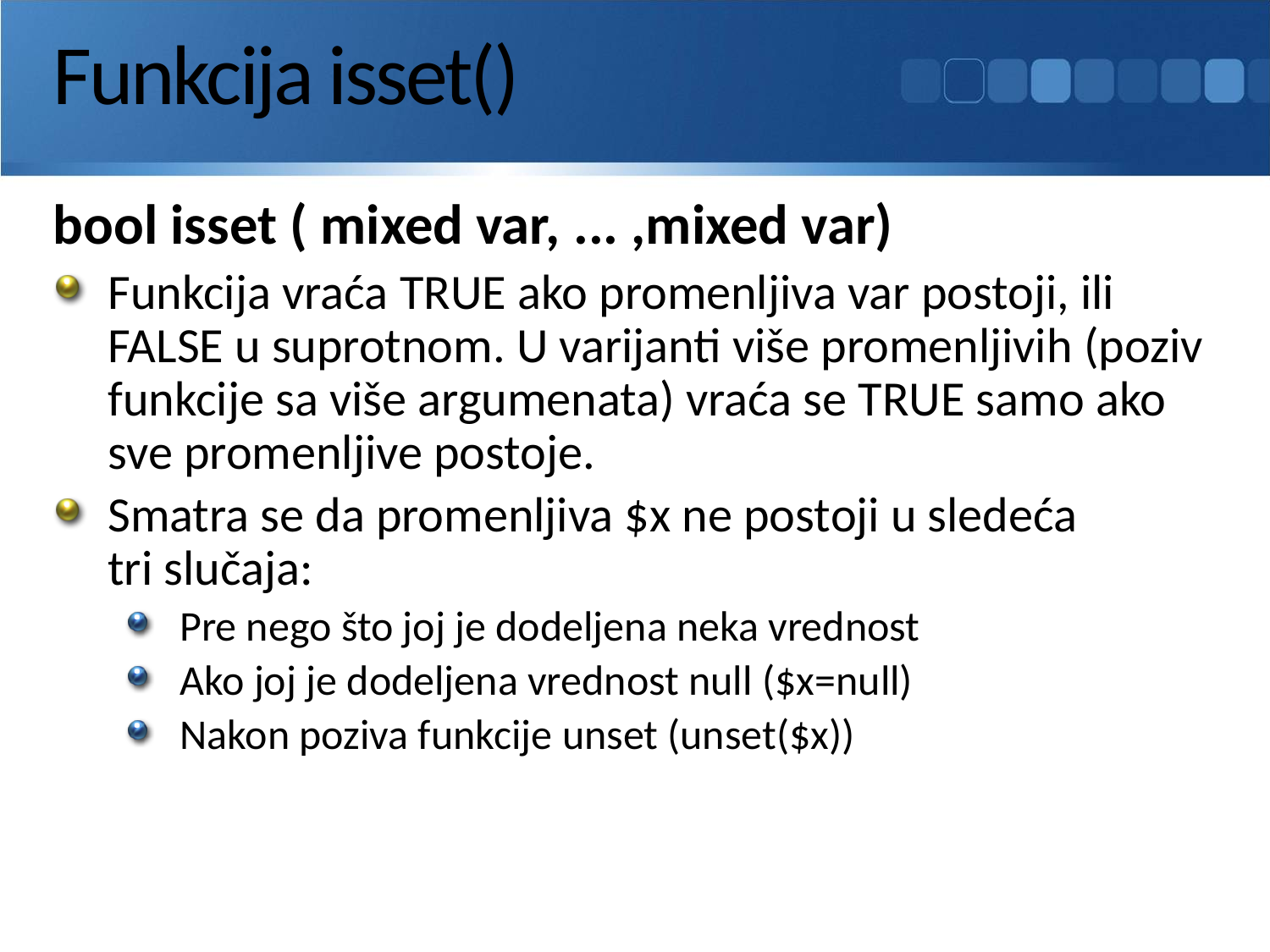

# Funkcija isset()
bool isset ( mixed var, ... ,mixed var)
Funkcija vraća TRUE ako promenljiva var postoji, ili FALSE u suprotnom. U varijanti više promenljivih (poziv funkcije sa više argumenata) vraća se TRUE samo ako sve promenljive postoje.
Smatra se da promenljiva $x ne postoji u sledeća
tri slučaja:
Pre nego što joj je dodeljena neka vrednost
Ako joj je dodeljena vrednost null ($x=null)
Nakon poziva funkcije unset (unset($x))